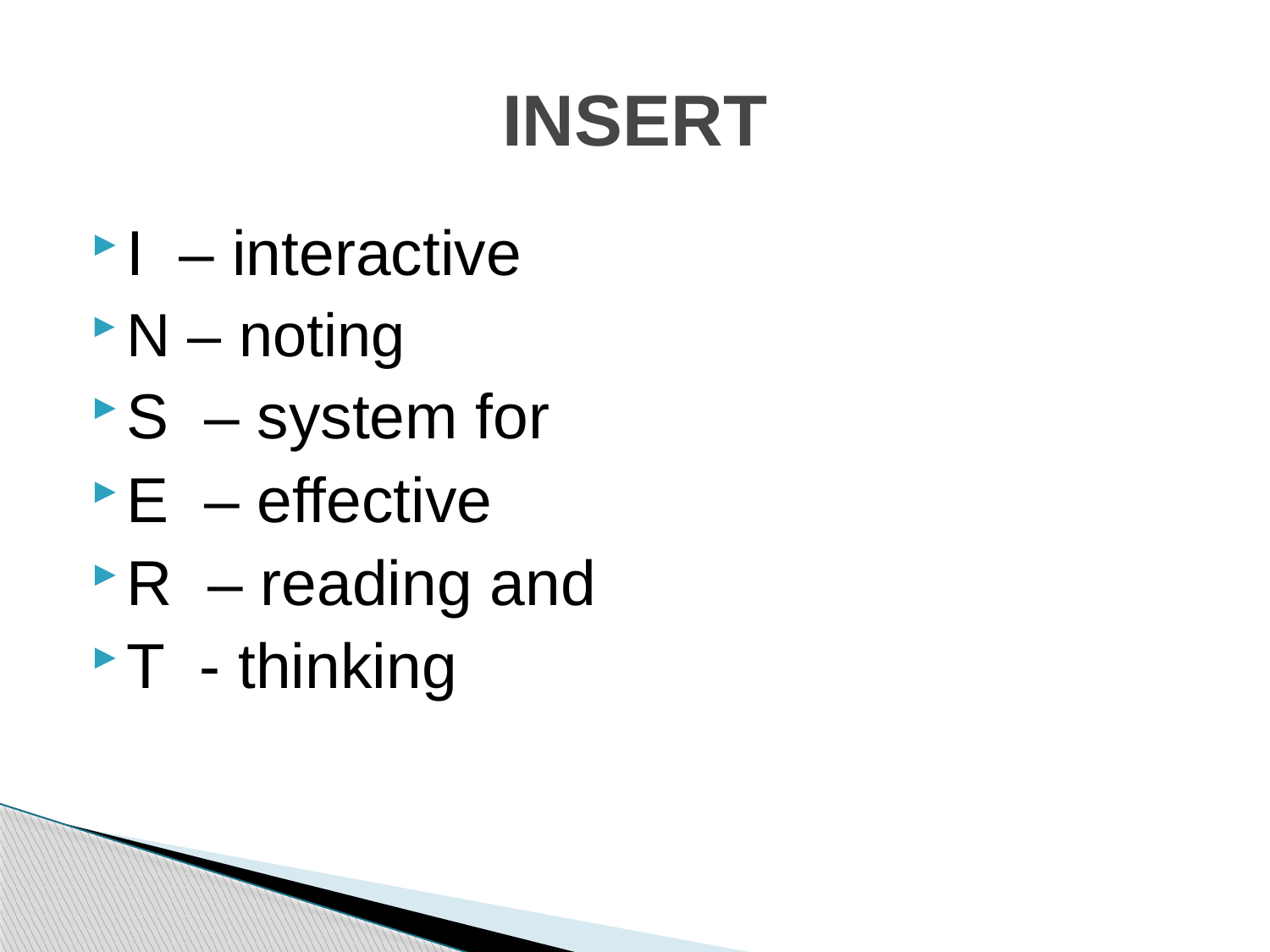

# INSERT
I  – interactive
N – noting
S  – system for
E  – effective
R  – reading and
T  - thinking